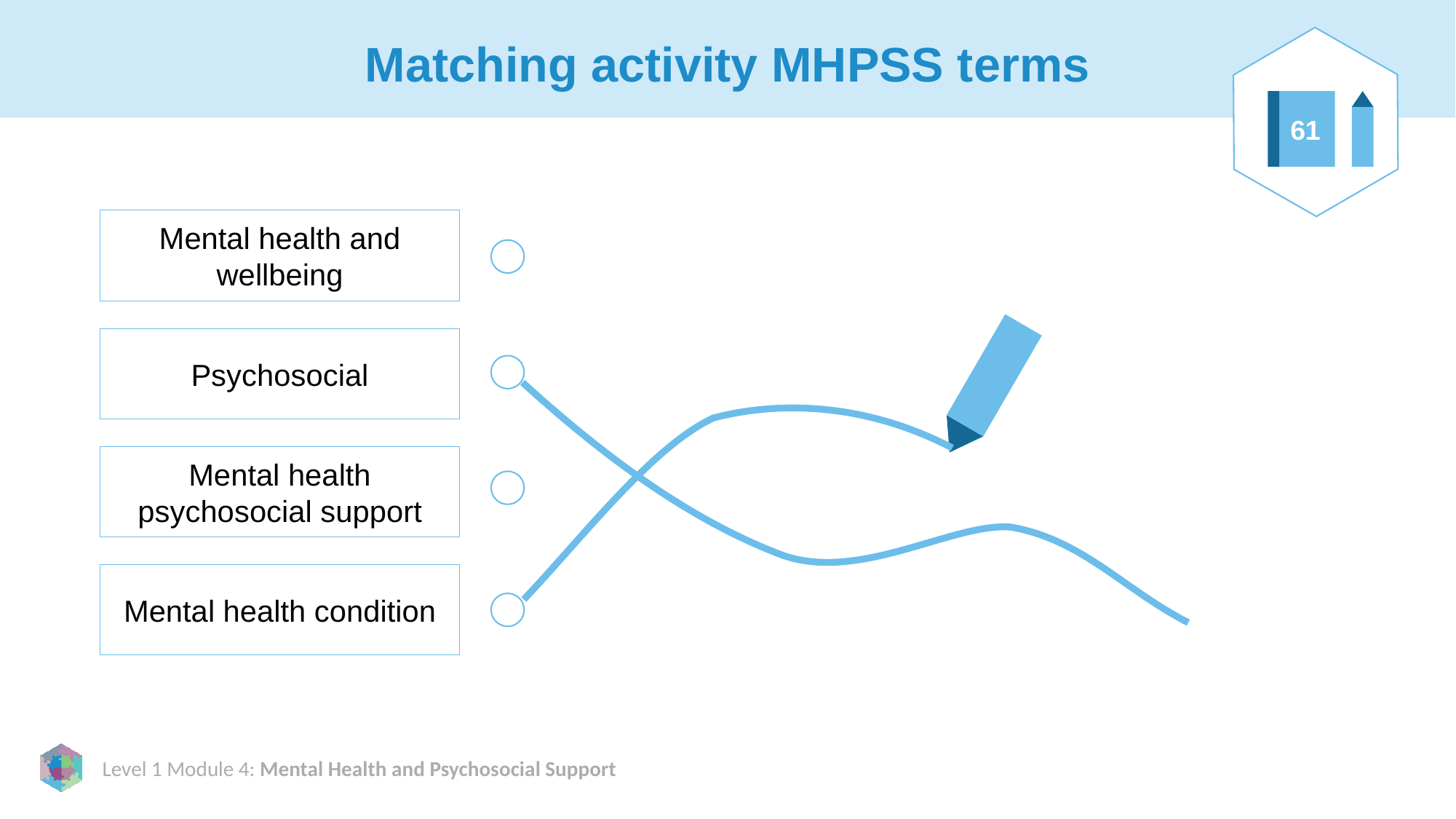

# Matching activity MHPSS terms

61

Mental health and wellbeing
Psychosocial
Mental health psychosocial support
Mental health condition